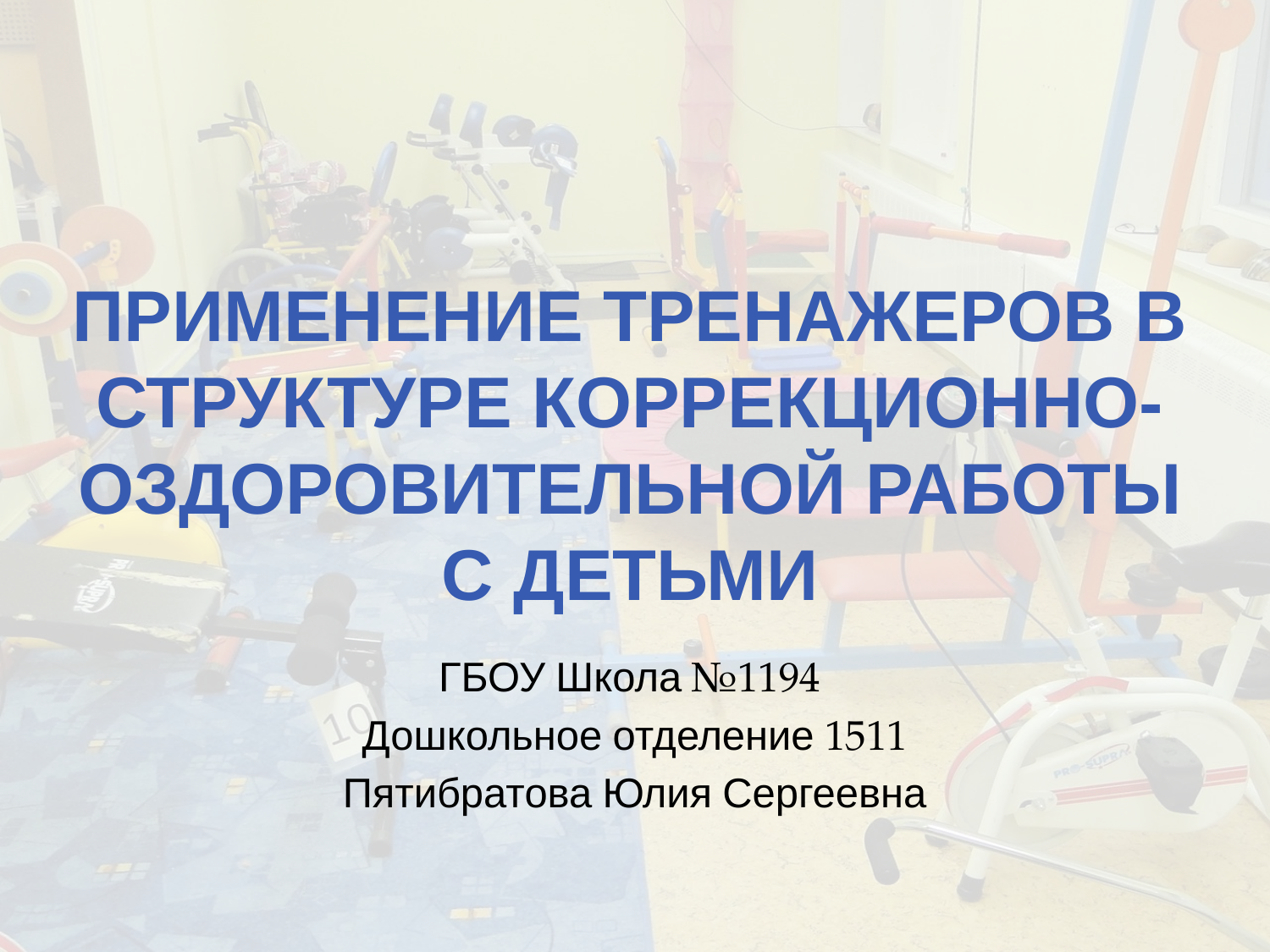

# Применение тренажеров в структуре коррекционно-оздоровительной работы с детьми
ГБОУ Школа №1194
Дошкольное отделение 1511
Пятибратова Юлия Сергеевна